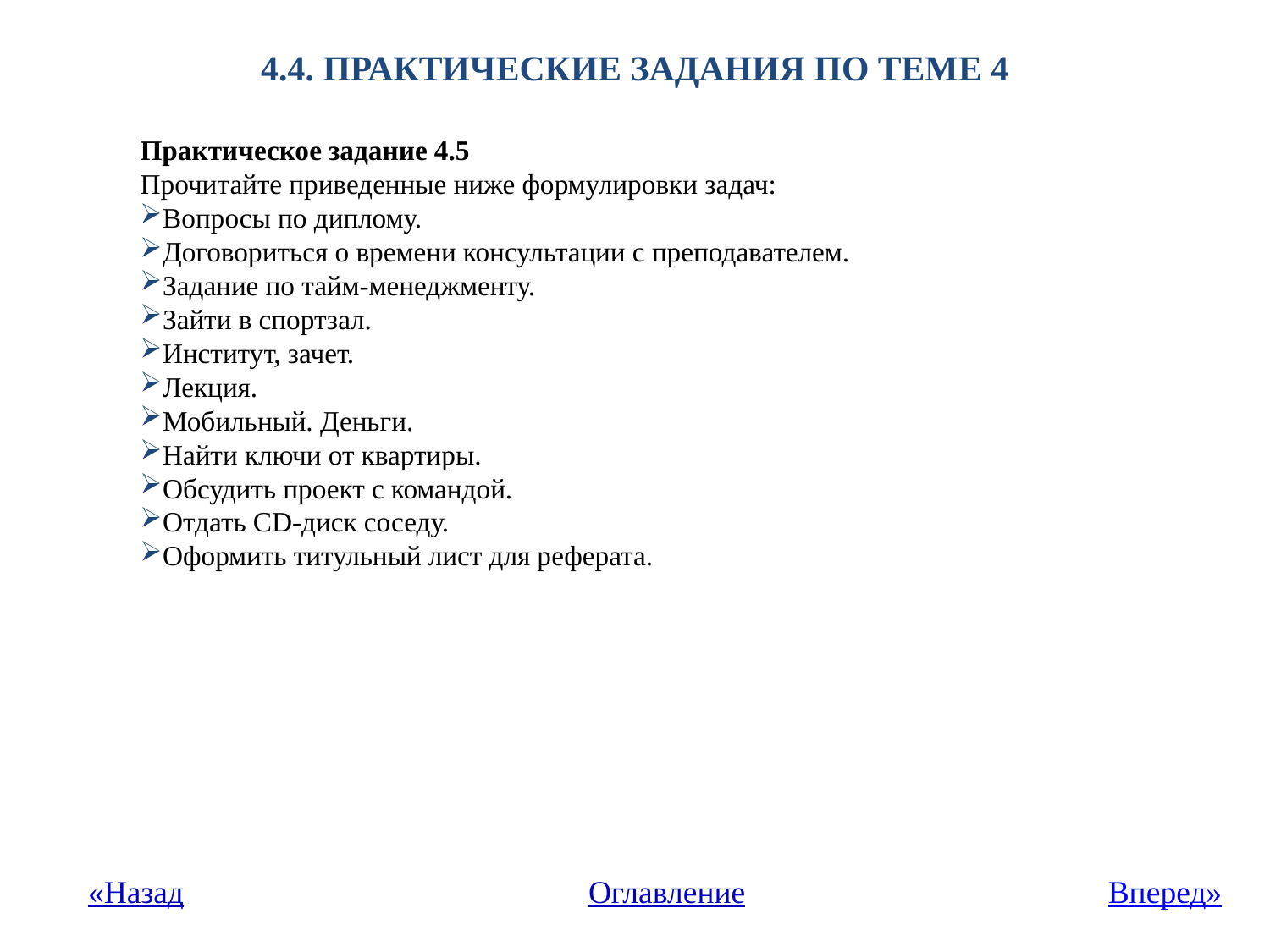

# 4.4. Практические задания по теме 4
Практическое задание 4.5
Прочитайте приведенные ниже формулировки задач:
Вопросы по диплому.
Договориться о времени консультации с преподавателем.
Задание по тайм-менеджменту.
Зайти в спортзал.
Институт, зачет.
Лекция.
Мобильный. Деньги.
Найти ключи от квартиры.
Обсудить проект с командой.
Отдать CD-диск соседу.
Оформить титульный лист для реферата.

«Назад
Оглавление
Вперед»